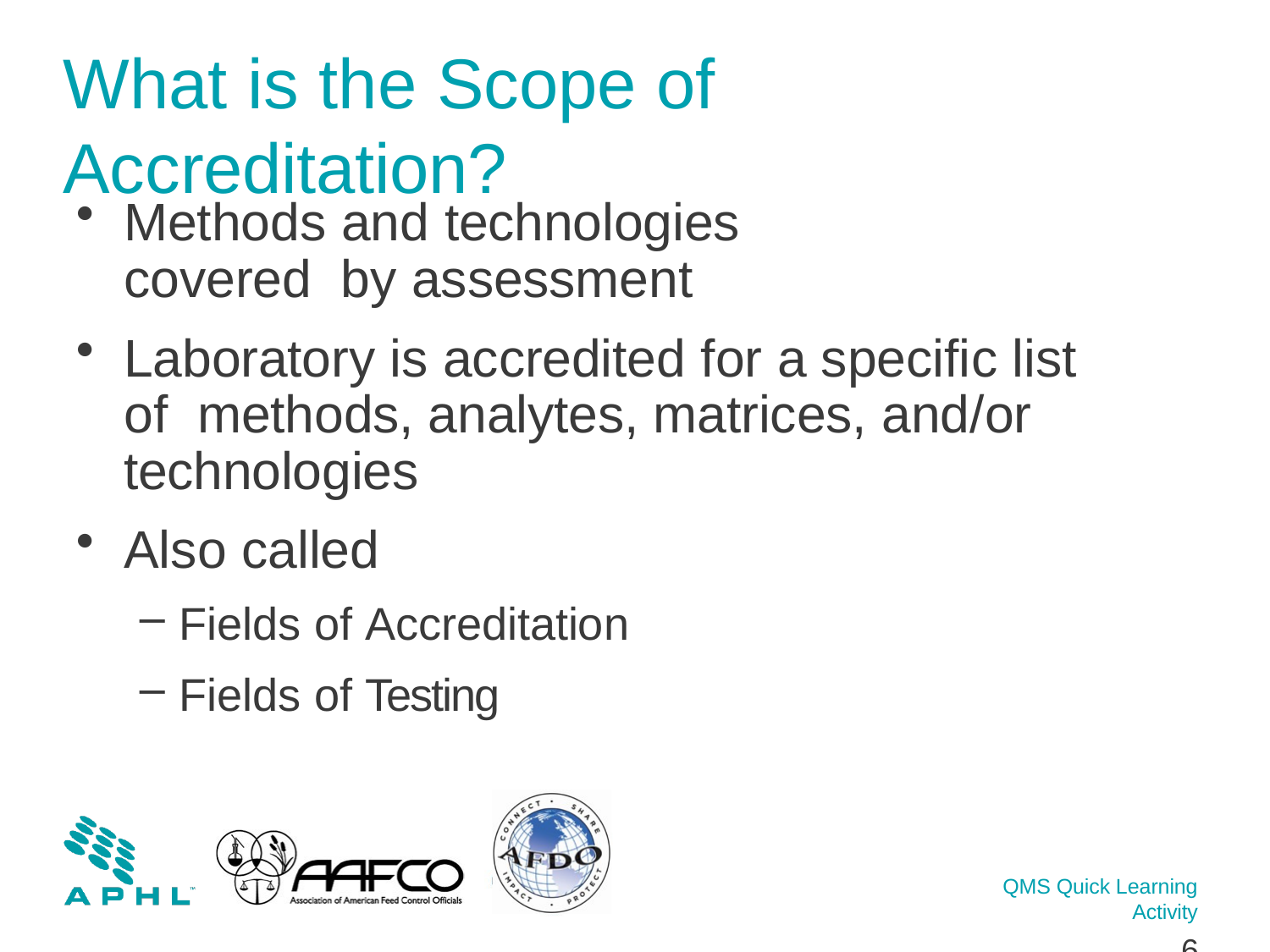

# What is the Scope of Accreditation?
Methods and technologies covered  by assessment
Laboratory is accredited for a specific list of  methods, analytes, matrices, and/or  technologies
Also called
Fields of Accreditation
Fields of Testing

QMS Quick Learning Activity
6